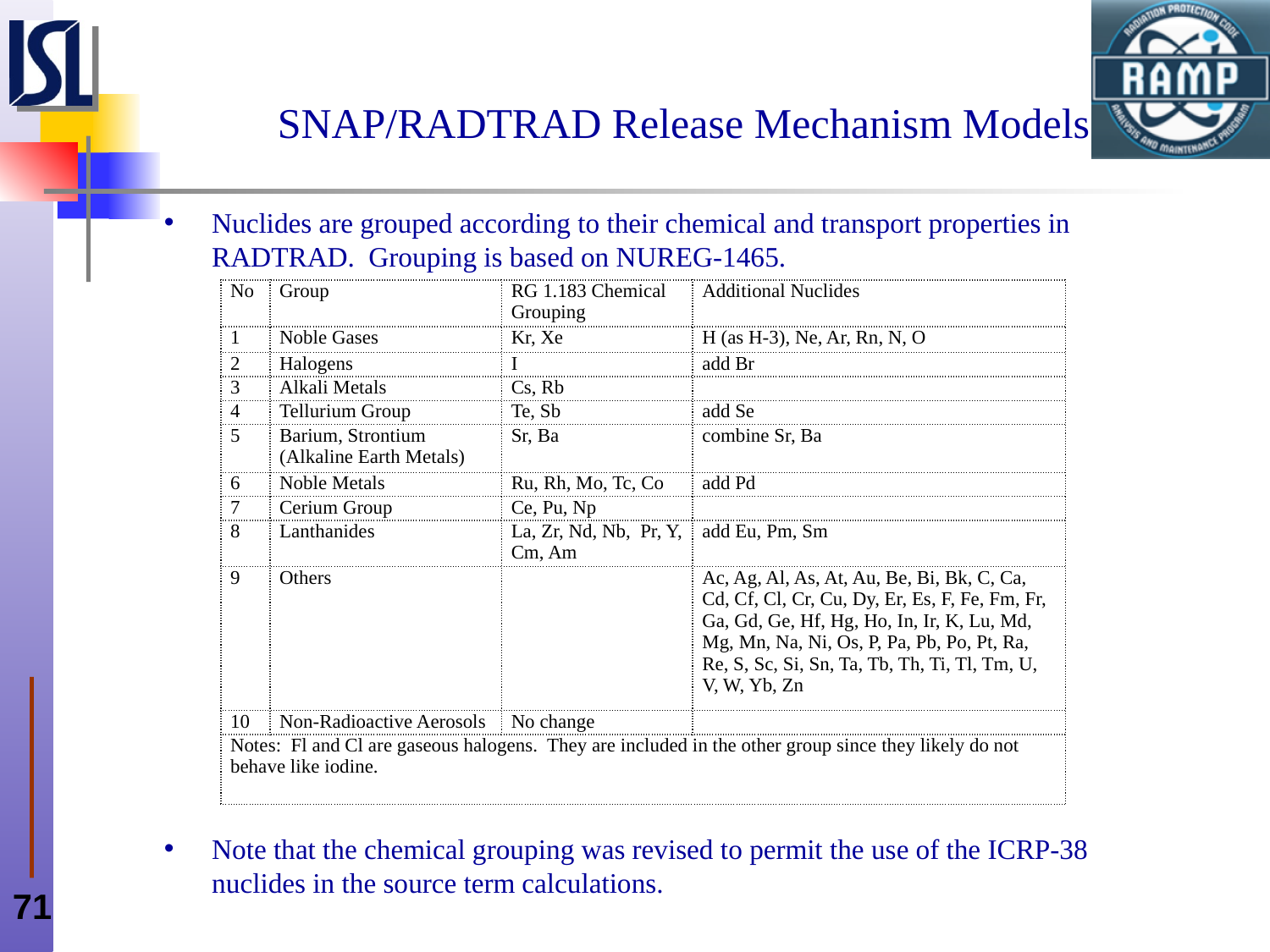

# SNAP/RADTRAD Release Mechanism Models
Nuclides are grouped according to their chemical and transport properties in RADTRAD.  Grouping is based on NUREG-1465.
| No | Group | RG 1.183 Chemical Grouping | Additional Nuclides |
| --- | --- | --- | --- |
| 1 | Noble Gases | Kr, Xe | H (as H-3), Ne, Ar, Rn, N, O |
| 2 | Halogens | I | add Br |
| 3 | Alkali Metals | Cs, Rb |  |
| 4 | Tellurium Group | Te, Sb | add Se |
| 5 | Barium, Strontium (Alkaline Earth Metals) | Sr, Ba | combine Sr, Ba |
| 6 | Noble Metals | Ru, Rh, Mo, Tc, Co | add Pd |
| 7 | Cerium Group | Ce, Pu, Np |  |
| 8 | Lanthanides | La, Zr, Nd, Nb, Pr, Y, Cm, Am | add Eu, Pm, Sm |
| 9 | Others |  | Ac, Ag, Al, As, At, Au, Be, Bi, Bk, C, Ca, Cd, Cf, Cl, Cr, Cu, Dy, Er, Es, F, Fe, Fm, Fr, Ga, Gd, Ge, Hf, Hg, Ho, In, Ir, K, Lu, Md, Mg, Mn, Na, Ni, Os, P, Pa, Pb, Po, Pt, Ra, Re, S, Sc, Si, Sn, Ta, Tb, Th, Ti, Tl, Tm, U, V, W, Yb, Zn |
| 10 | Non-Radioactive Aerosols | No change |  |
| Notes: Fl and Cl are gaseous halogens. They are included in the other group since they likely do not behave like iodine. |  |  |  |
Note that the chemical grouping was revised to permit the use of the ICRP-38 nuclides in the source term calculations.